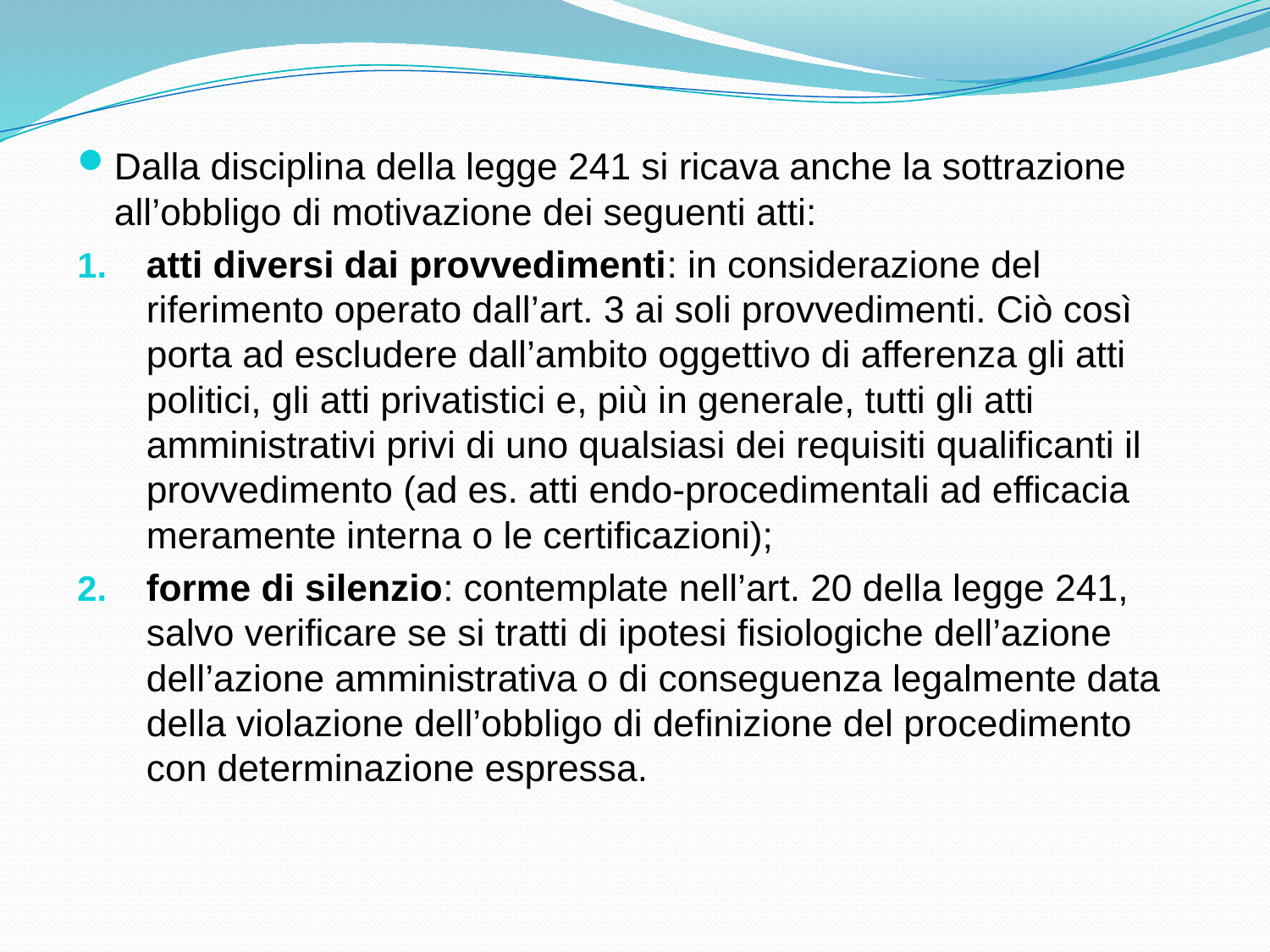

Dalla disciplina della legge 241 si ricava anche la sottrazione all’obbligo di motivazione dei seguenti atti:
atti diversi dai provvedimenti: in considerazione del riferimento operato dall’art. 3 ai soli provvedimenti. Ciò così porta ad escludere dall’ambito oggettivo di afferenza gli atti politici, gli atti privatistici e, più in generale, tutti gli atti amministrativi privi di uno qualsiasi dei requisiti qualificanti il provvedimento (ad es. atti endo-procedimentali ad efficacia meramente interna o le certificazioni);
forme di silenzio: contemplate nell’art. 20 della legge 241, salvo verificare se si tratti di ipotesi fisiologiche dell’azione dell’azione amministrativa o di conseguenza legalmente data della violazione dell’obbligo di definizione del procedimento con determinazione espressa.